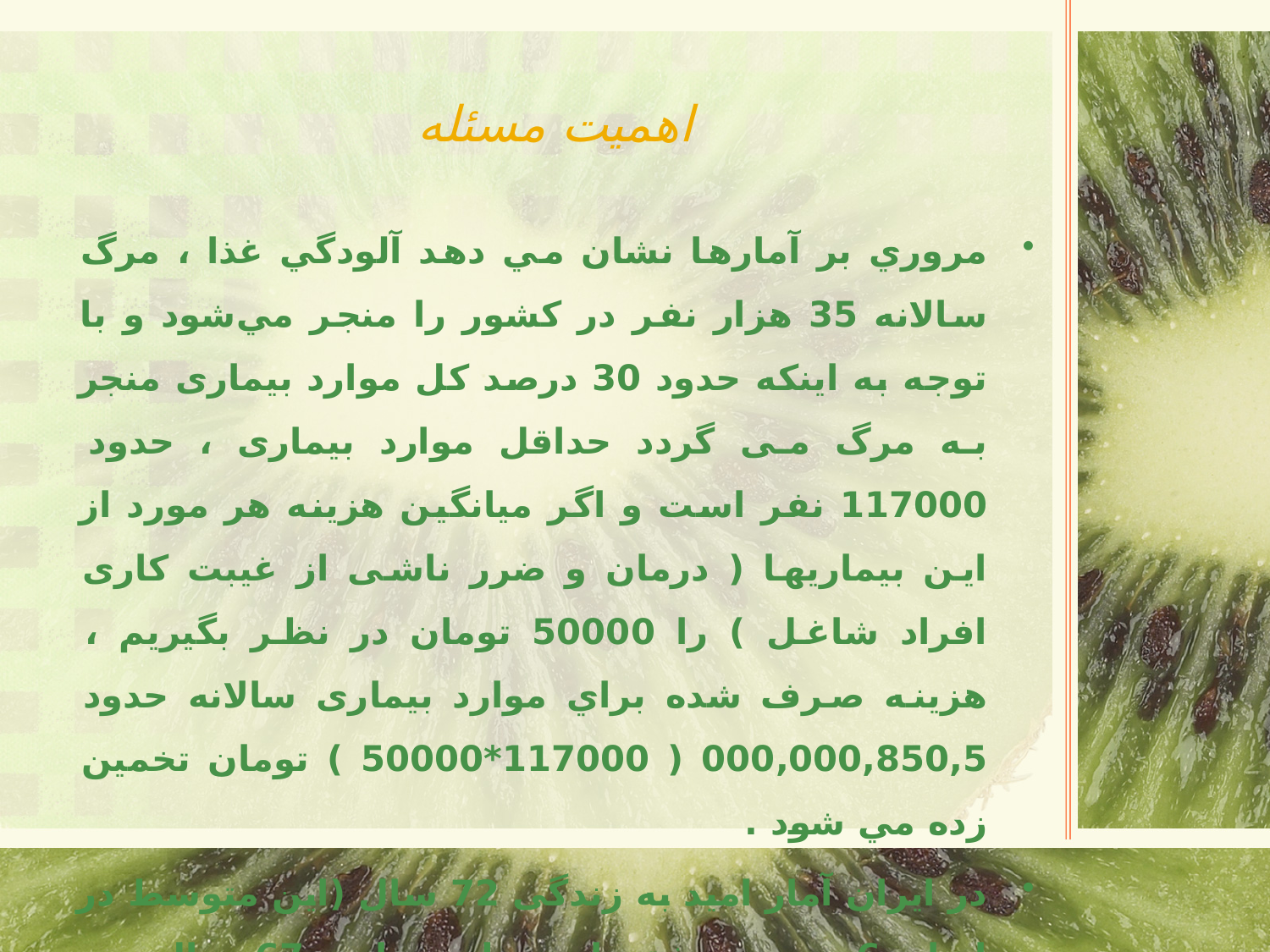

# اهمیت مسئله
مروري بر آمارها نشان مي دهد آلودگي غذا ، مرگ سالانه 35 هزار نفر در کشور را منجر مي‌شود و با توجه به اینکه حدود 30 درصد کل موارد بیماری منجر به مرگ می گردد حداقل موارد بیماری ، حدود 117000 نفر است و اگر میانگین هزینه هر مورد از این بیماریها ( درمان و ضرر ناشی از غیبت کاری افراد شاغل ) را 50000 تومان در نظر بگیریم ، هزينه صرف شده براي موارد بیماری سالانه حدود 000,000,850,5 ( 117000*50000 ) تومان تخمين زده مي شود .
در ایران آمار امید به زندگی 72 سال (این متوسط در ایران 6 درصد بیشتر از سطح جهانی 67 سال می باشد )
.